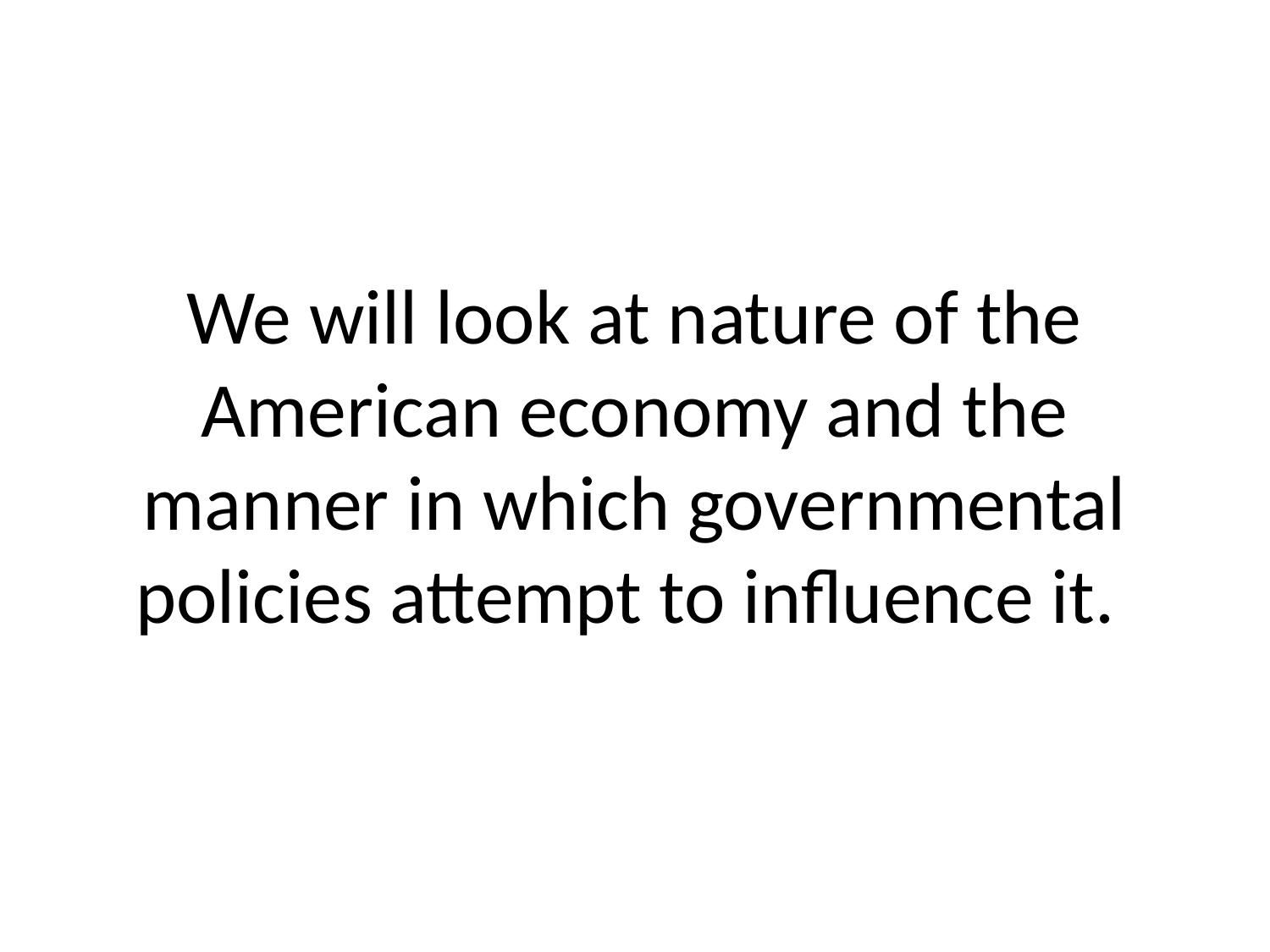

# We will look at nature of the American economy and the manner in which governmental policies attempt to influence it.